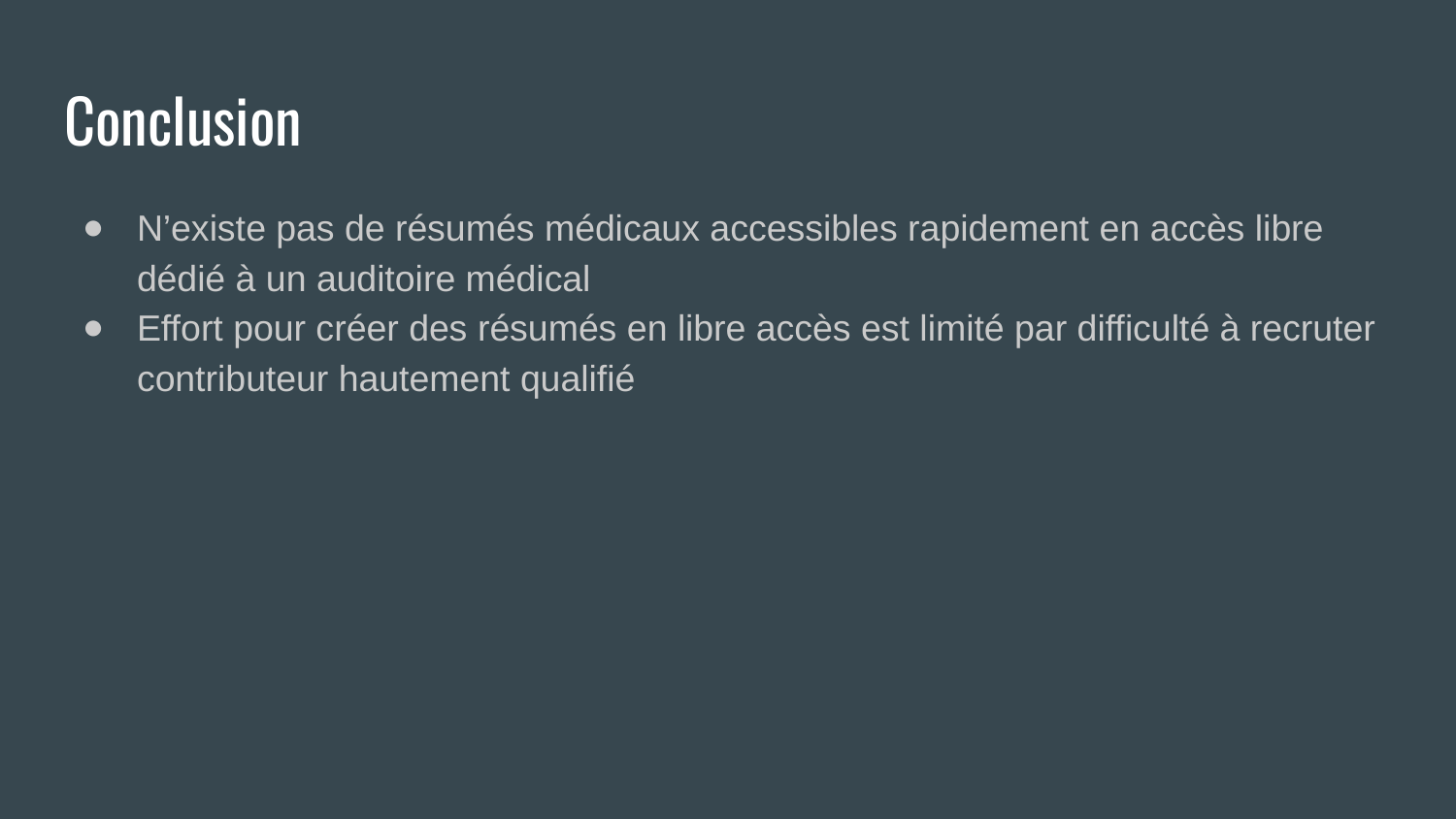

# Conclusion
N’existe pas de résumés médicaux accessibles rapidement en accès libre dédié à un auditoire médical
Effort pour créer des résumés en libre accès est limité par difficulté à recruter contributeur hautement qualifié